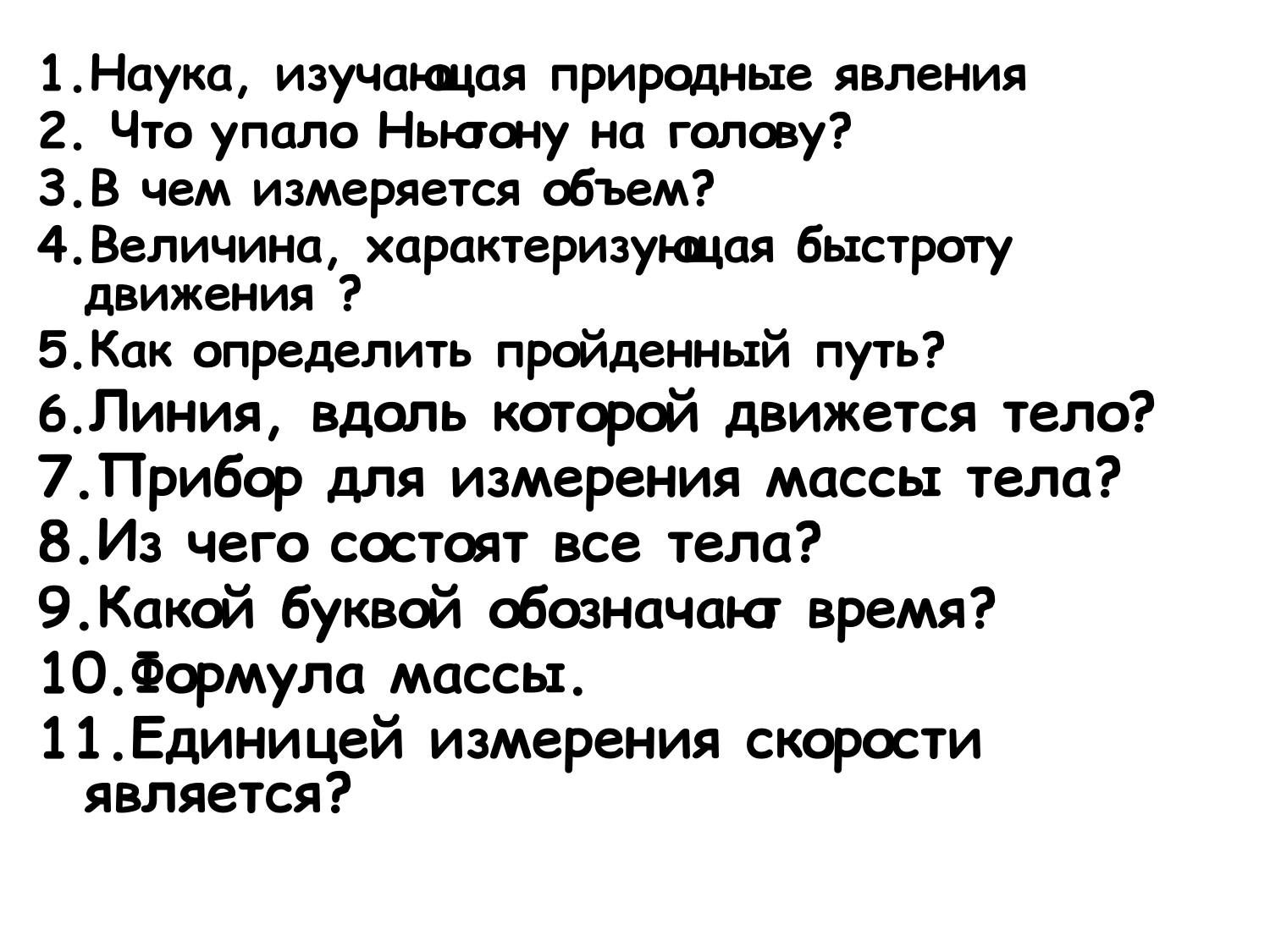

#
1.Наука, изучающая природные явления
2. Что упало Ньютону на голову?
3.В чем измеряется объем?
4.Величина, характеризующая быстроту движения ?
5.Как определить пройденный путь?
6.Линия, вдоль которой движется тело?
7.Прибор для измерения массы тела?
8.Из чего состоят все тела?
9.Какой буквой обозначают время?
10.Формула массы.
11.Единицей измерения скорости является?